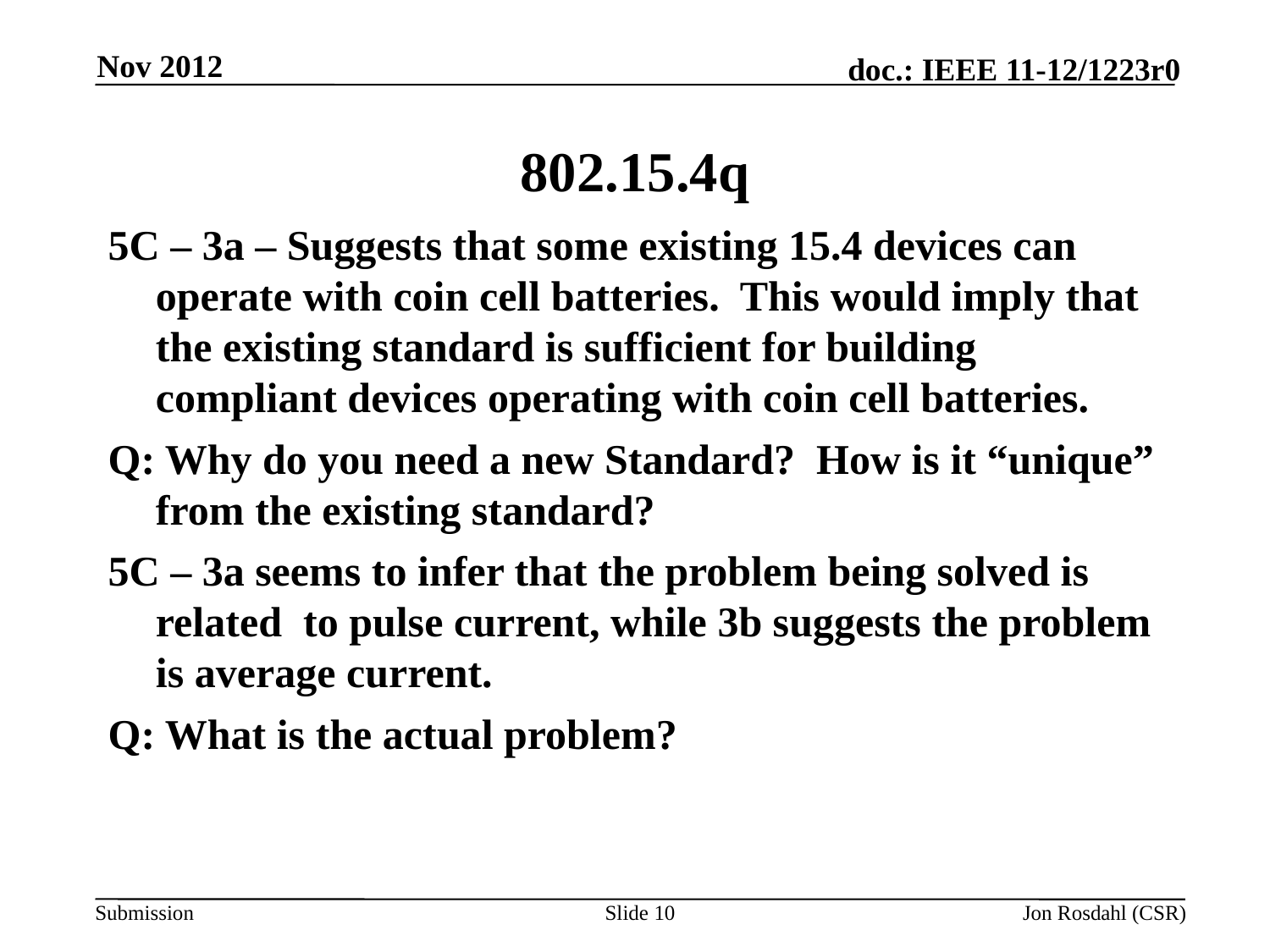

Nov 2012
# 802.15.4q
5C – 3a – Suggests that some existing 15.4 devices can operate with coin cell batteries.  This would imply that the existing standard is sufficient for building compliant devices operating with coin cell batteries.
Q: Why do you need a new Standard?  How is it “unique” from the existing standard?
5C – 3a seems to infer that the problem being solved is related  to pulse current, while 3b suggests the problem is average current.
Q: What is the actual problem?

Slide 10
Jon Rosdahl (CSR)